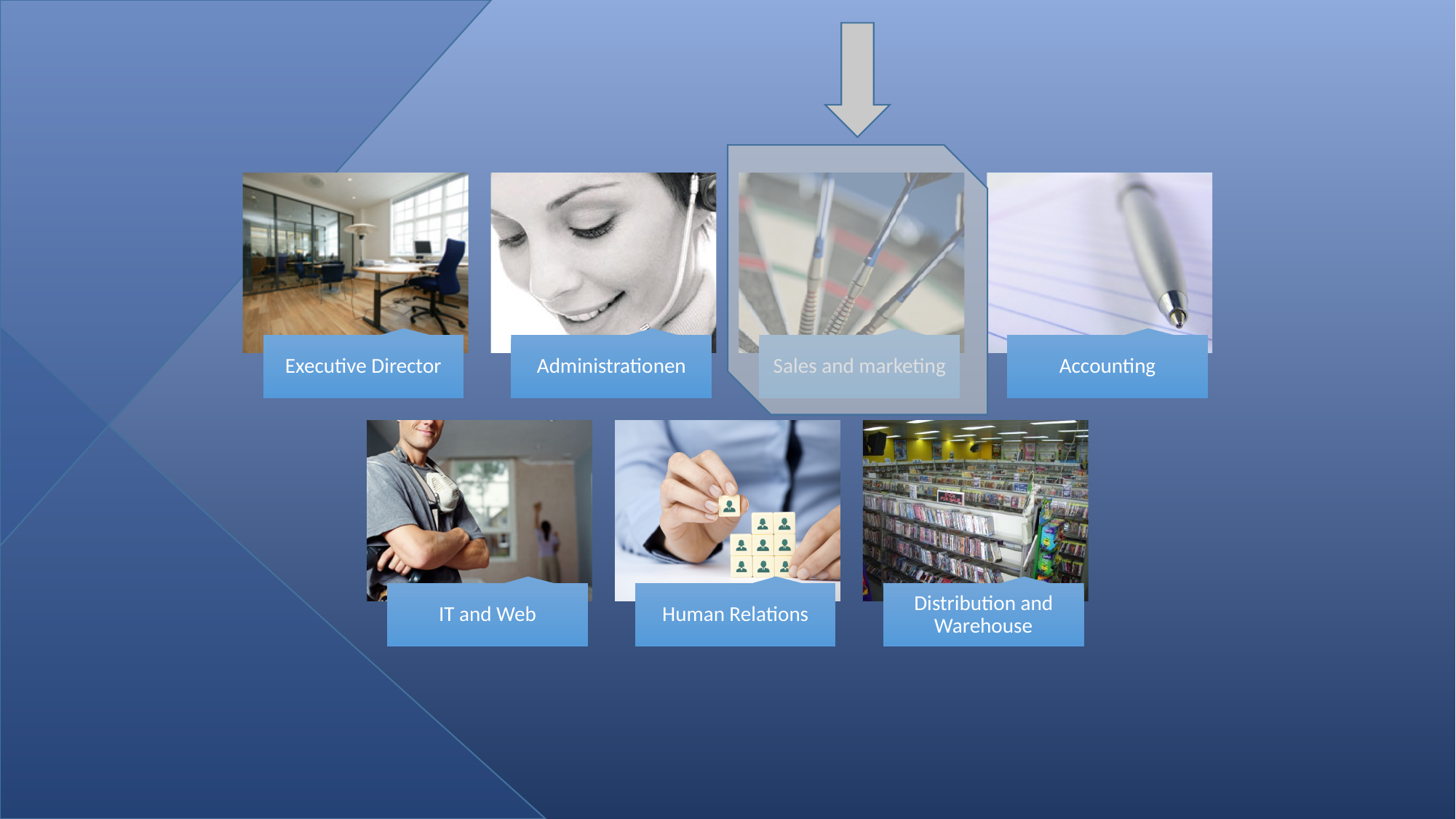

Executive Director
Administrationen
Sales and marketing
Accounting
IT and Web
Human Relations
Distribution and Warehouse